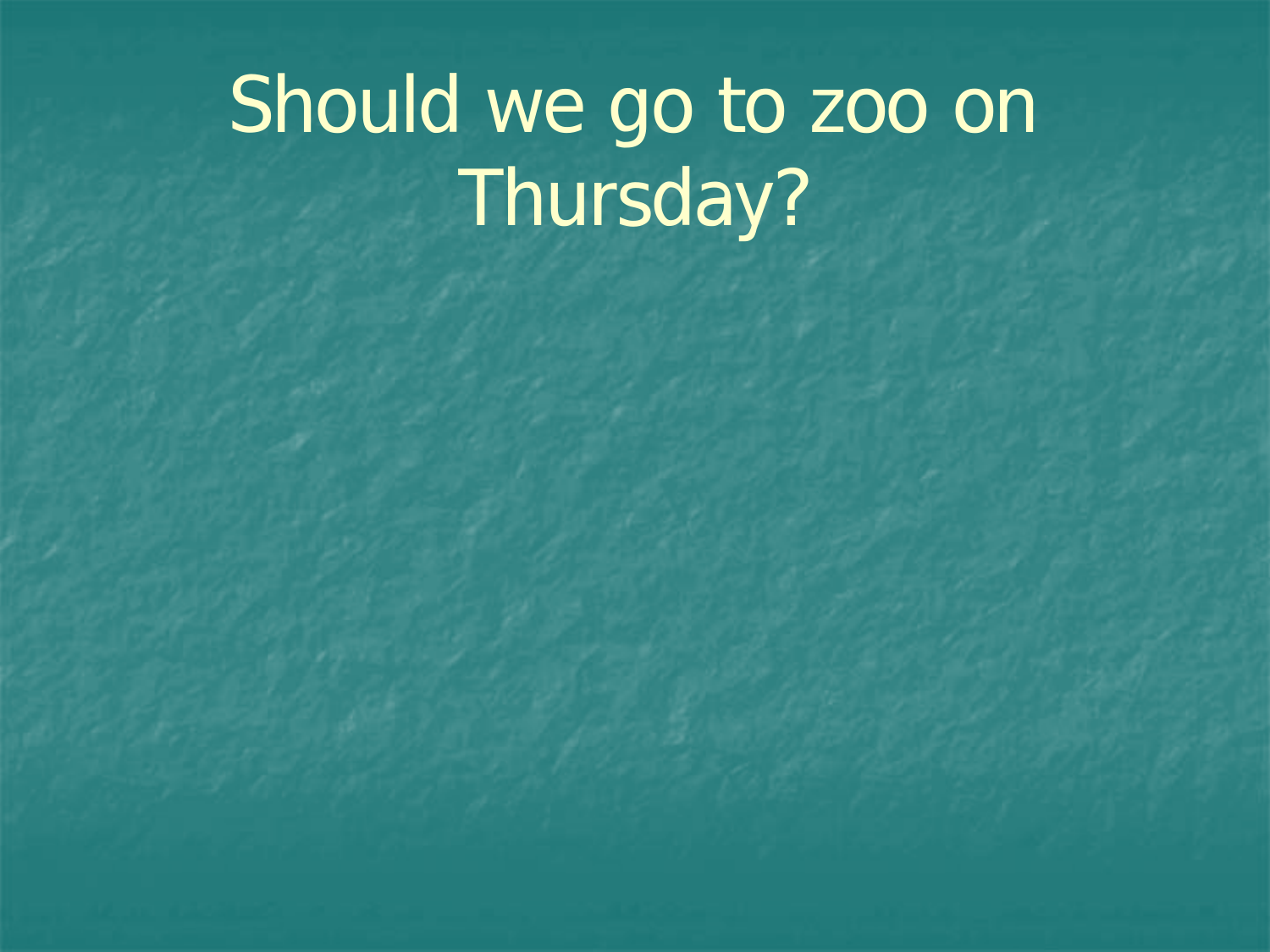

# Should we go to zoo on Thursday?